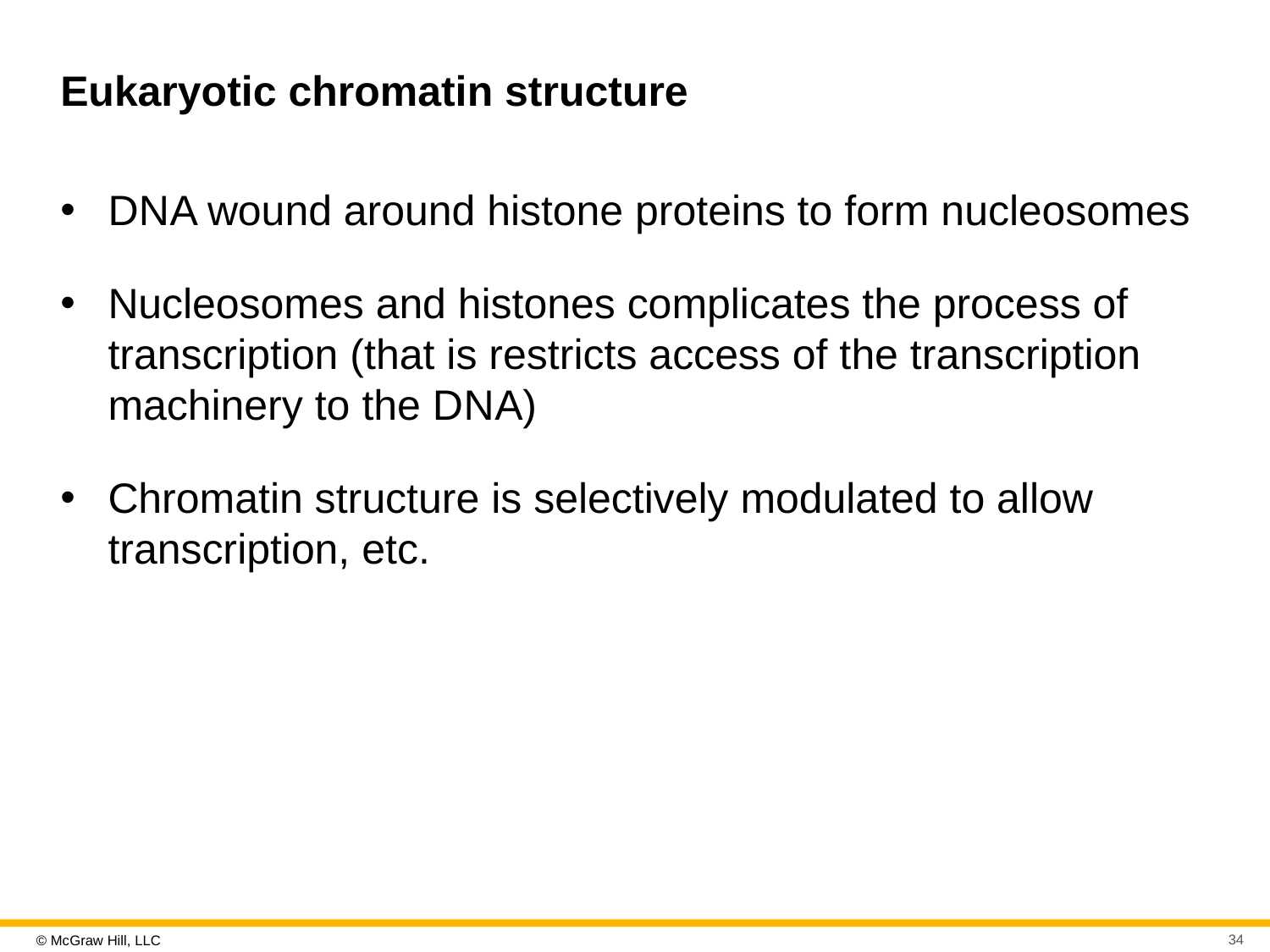

# Eukaryotic chromatin structure
D N A wound around histone proteins to form nucleosomes
Nucleosomes and histones complicates the process of transcription (that is restricts access of the transcription machinery to the D N A)
Chromatin structure is selectively modulated to allow transcription, etc.
34